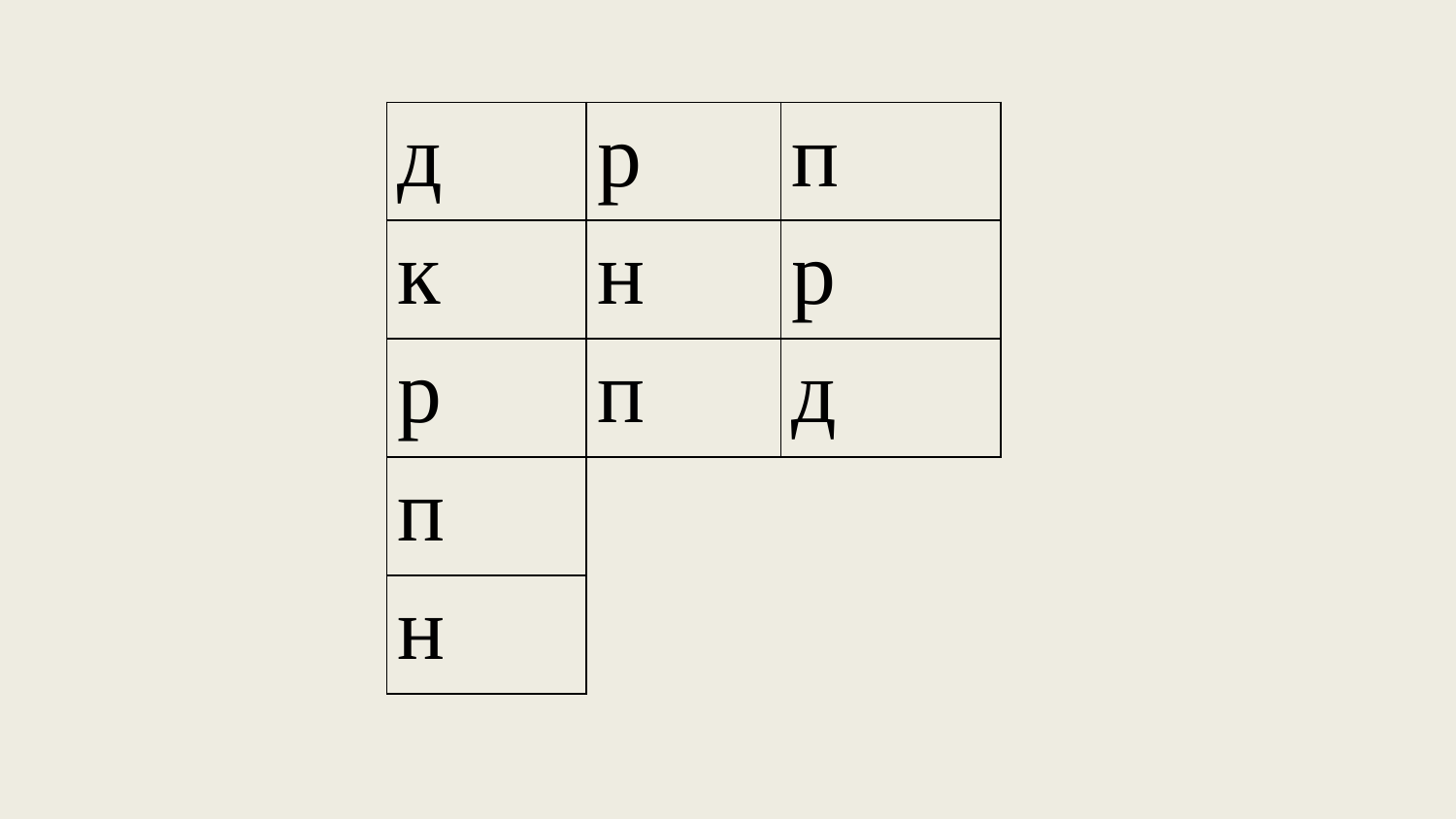

| д | р | п |
| --- | --- | --- |
| к | н | р |
| р | п | д |
| п |  |  |
| н |  |  |